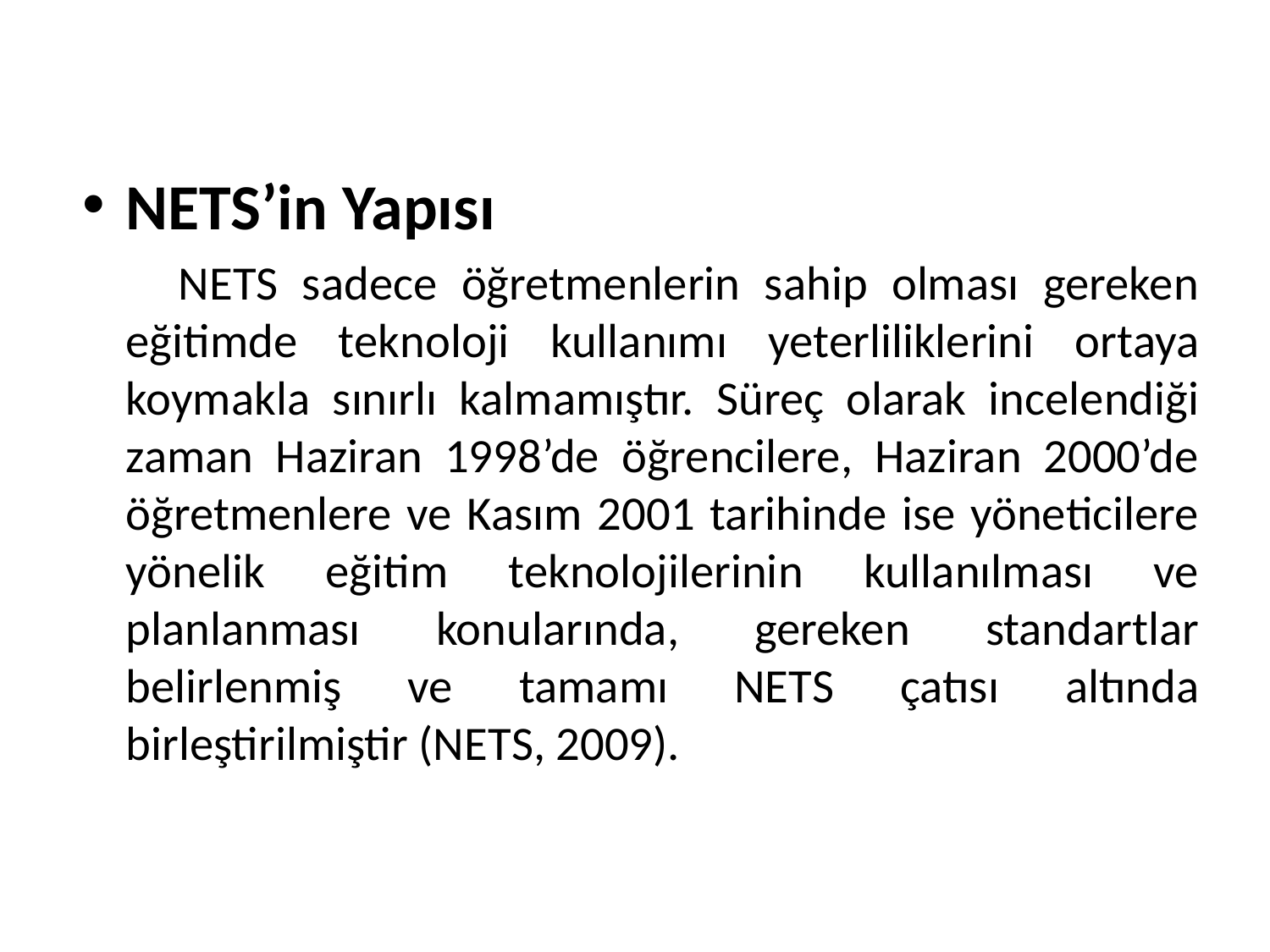

NETS’in Yapısı
    NETS sadece öğretmenlerin sahip olması gereken eğitimde teknoloji kullanımı yeterliliklerini ortaya koymakla sınırlı kalmamıştır. Süreç olarak incelendiği zaman Haziran 1998’de öğrencilere, Haziran 2000’de öğretmenlere ve Kasım 2001 tarihinde ise yöneticilere yönelik eğitim teknolojilerinin kullanılması ve planlanması konularında, gereken standartlar belirlenmiş ve tamamı NETS çatısı altında birleştirilmiştir (NETS, 2009).